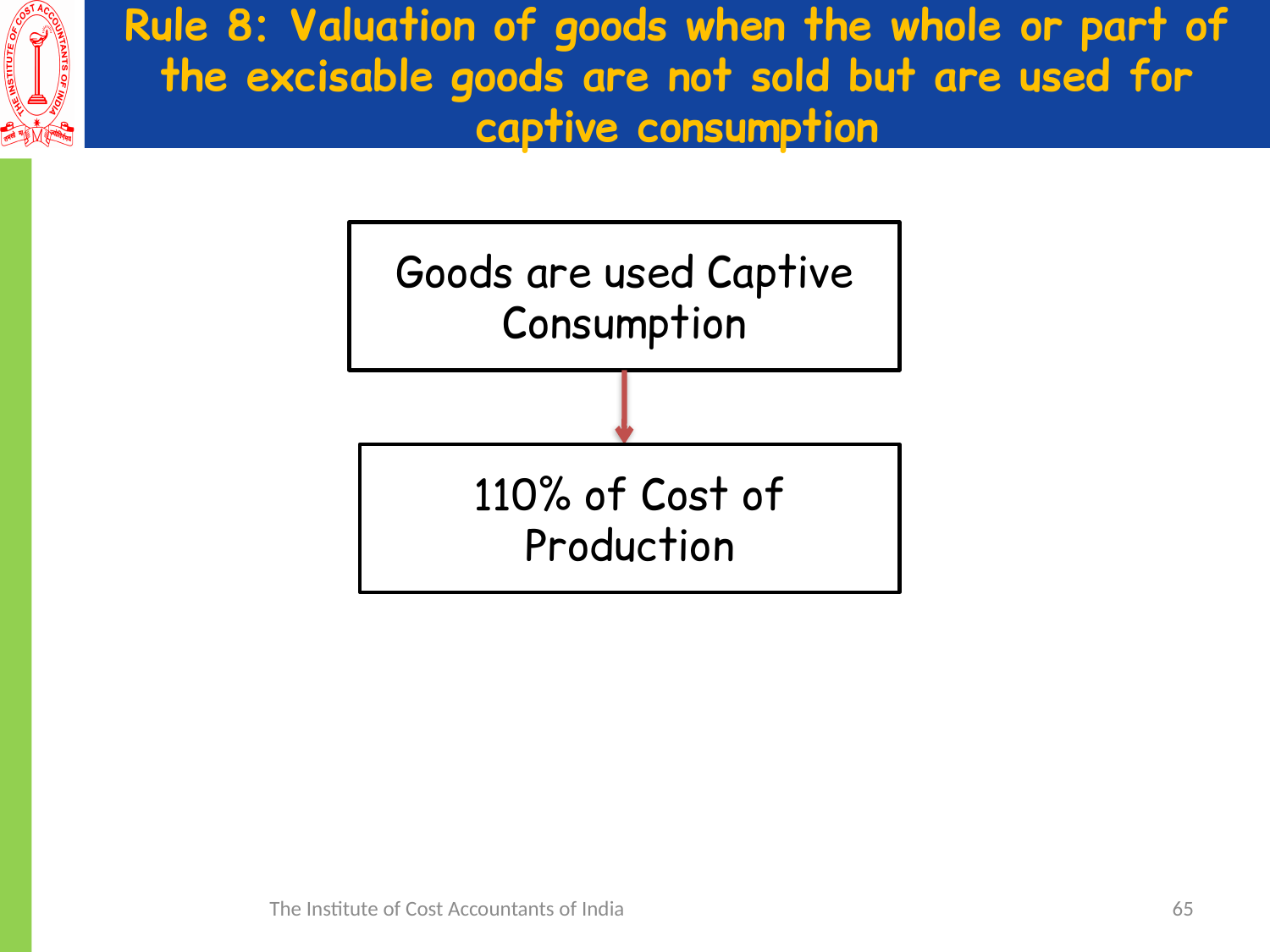

# Rule 8: Valuation of goods when the whole or part of the excisable goods are not sold but are used for captive consumption

Goods are used Captive Consumption
110% of Cost of Production
The Institute of Cost Accountants of India
65